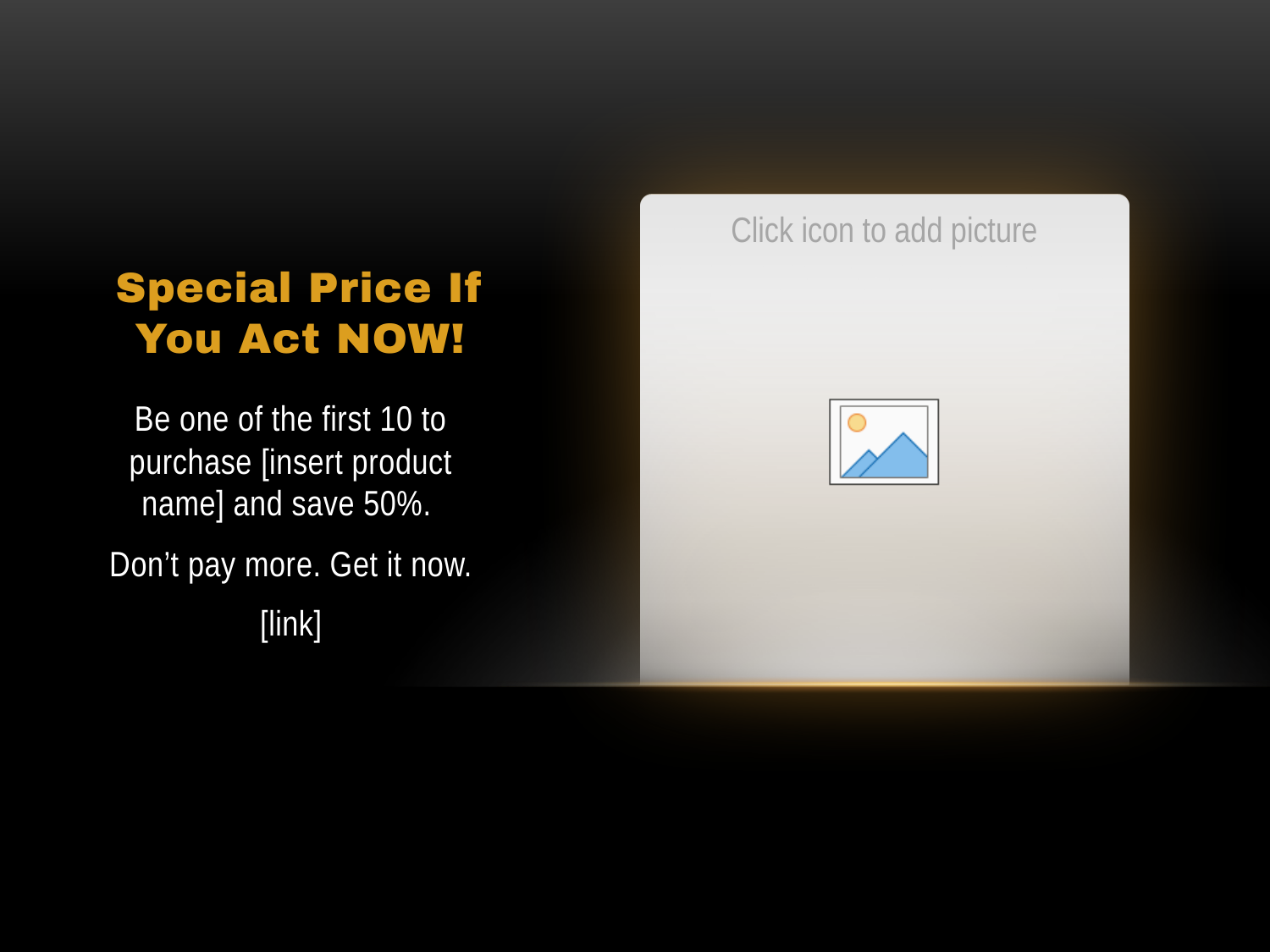

# Special Price If You Act NOW!

Be one of the first 10 to purchase [insert product name] and save 50%.
Don’t pay more. Get it now.
[link]